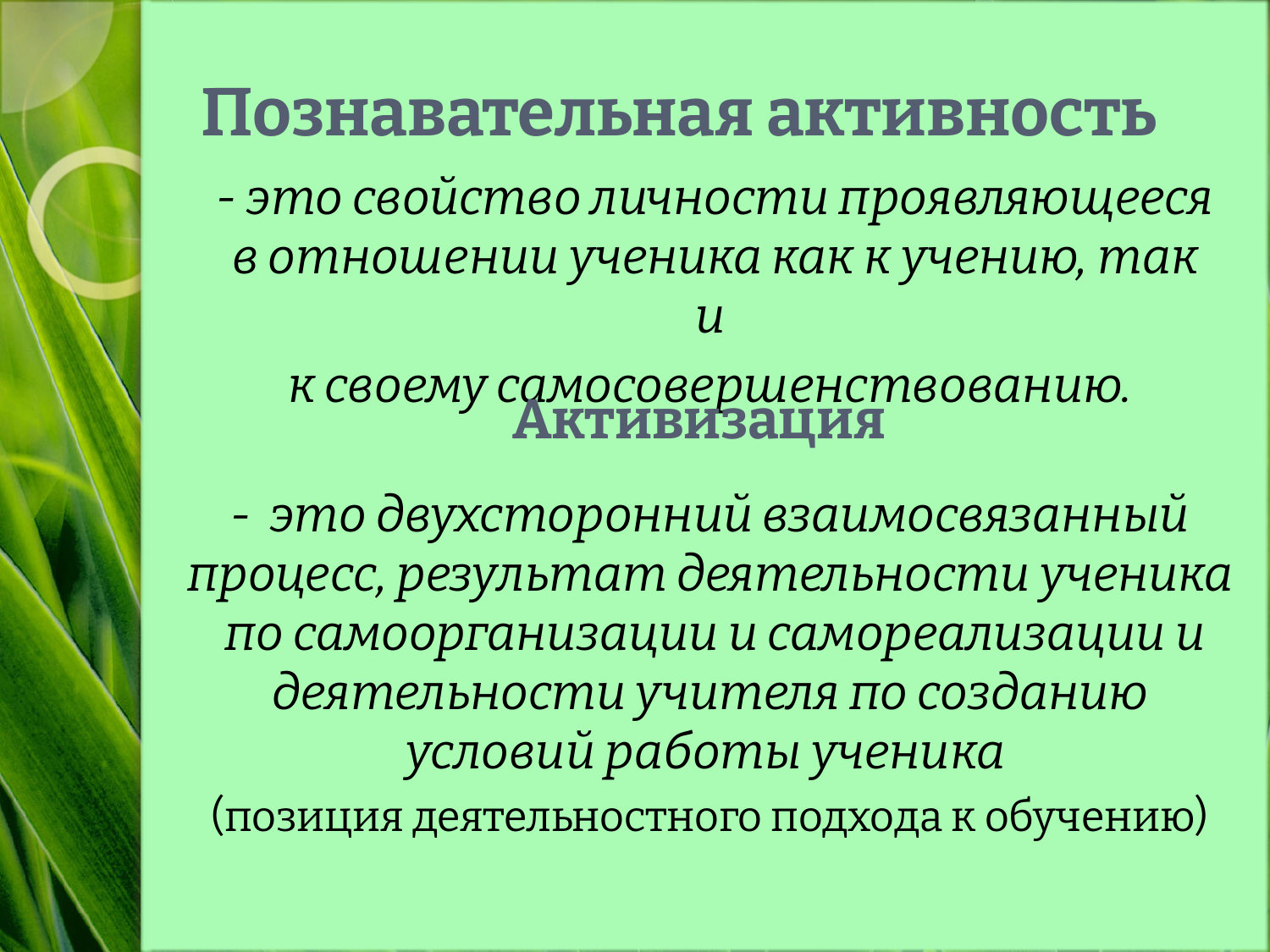

# Познавательная активность
- это свойство личности проявляющееся в отношении ученика как к учению, так и
к своему самосовершенствованию.
Активизация
-  это двухсторонний взаимосвязанный процесс, результат деятельности ученика  по самоорганизации и самореализации и деятельности учителя по созданию условий работы ученика
(позиция деятельностного подхода к обучению)